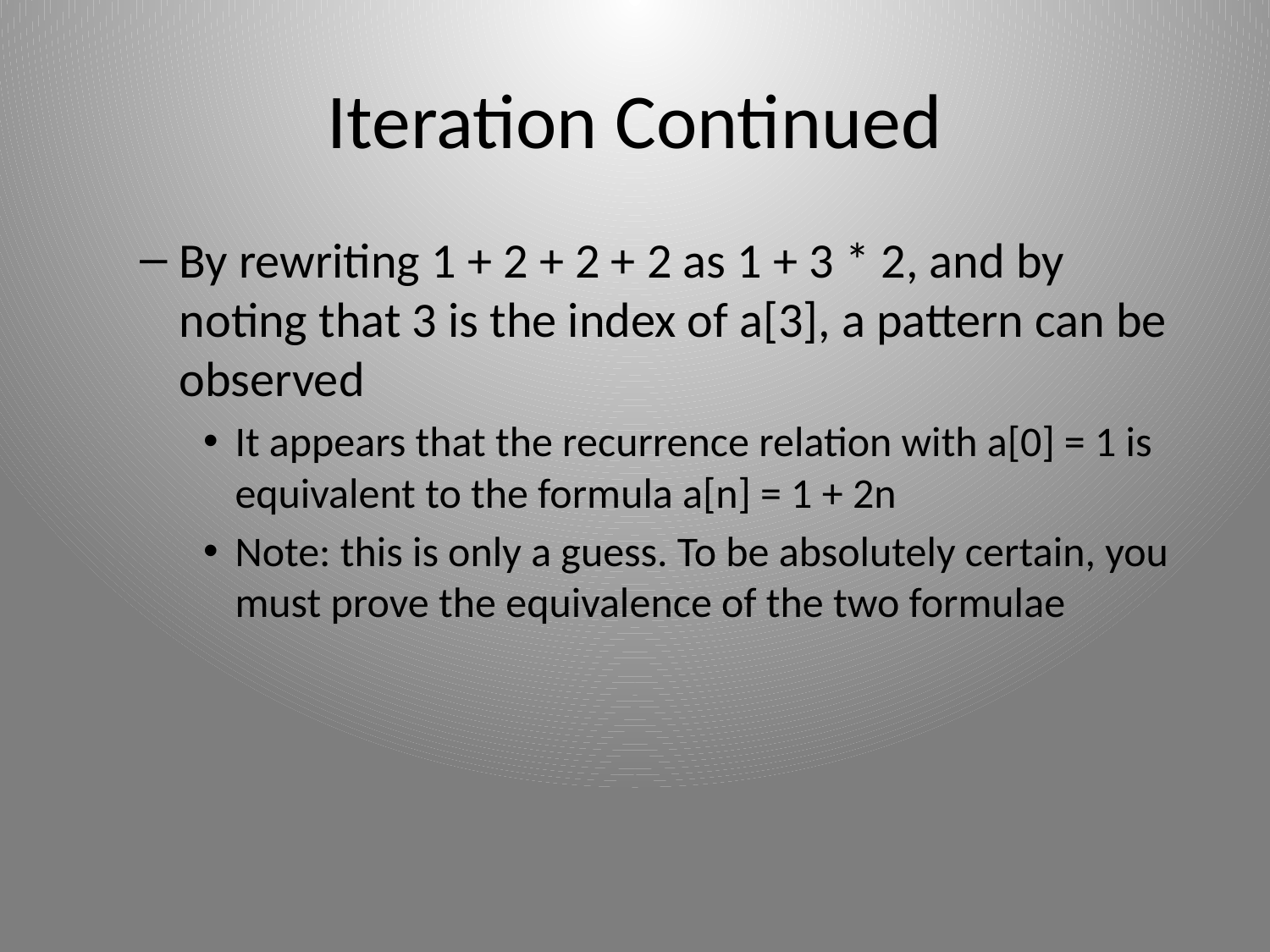

# Iteration Continued
By rewriting 1 + 2 + 2 + 2 as 1 + 3 * 2, and by noting that 3 is the index of a[3], a pattern can be observed
It appears that the recurrence relation with a[0] = 1 is equivalent to the formula a[n] = 1 + 2n
Note: this is only a guess. To be absolutely certain, you must prove the equivalence of the two formulae